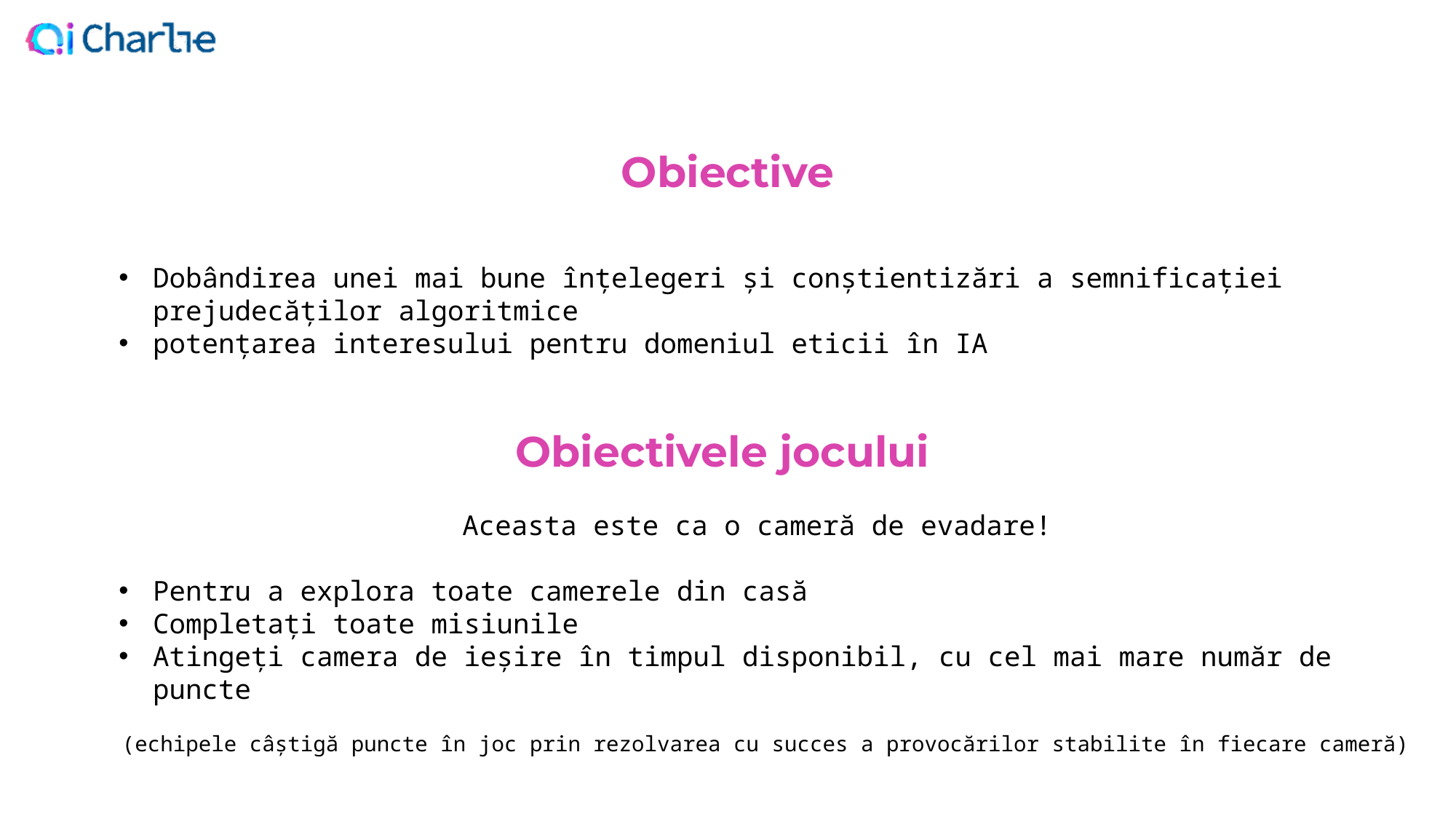

Obiective

Dobândirea unei mai bune înțelegeri și conștientizări a semnificației prejudecăților algoritmice
potențarea interesului pentru domeniul eticii în IA

Obiectivele jocului

Aceasta este ca o cameră de evadare!

Pentru a explora toate camerele din casă
Completați toate misiunile
Atingeți camera de ieșire în timpul disponibil, cu cel mai mare număr de puncte

(echipele câștigă puncte în joc prin rezolvarea cu succes a provocărilor stabilite în fiecare cameră)